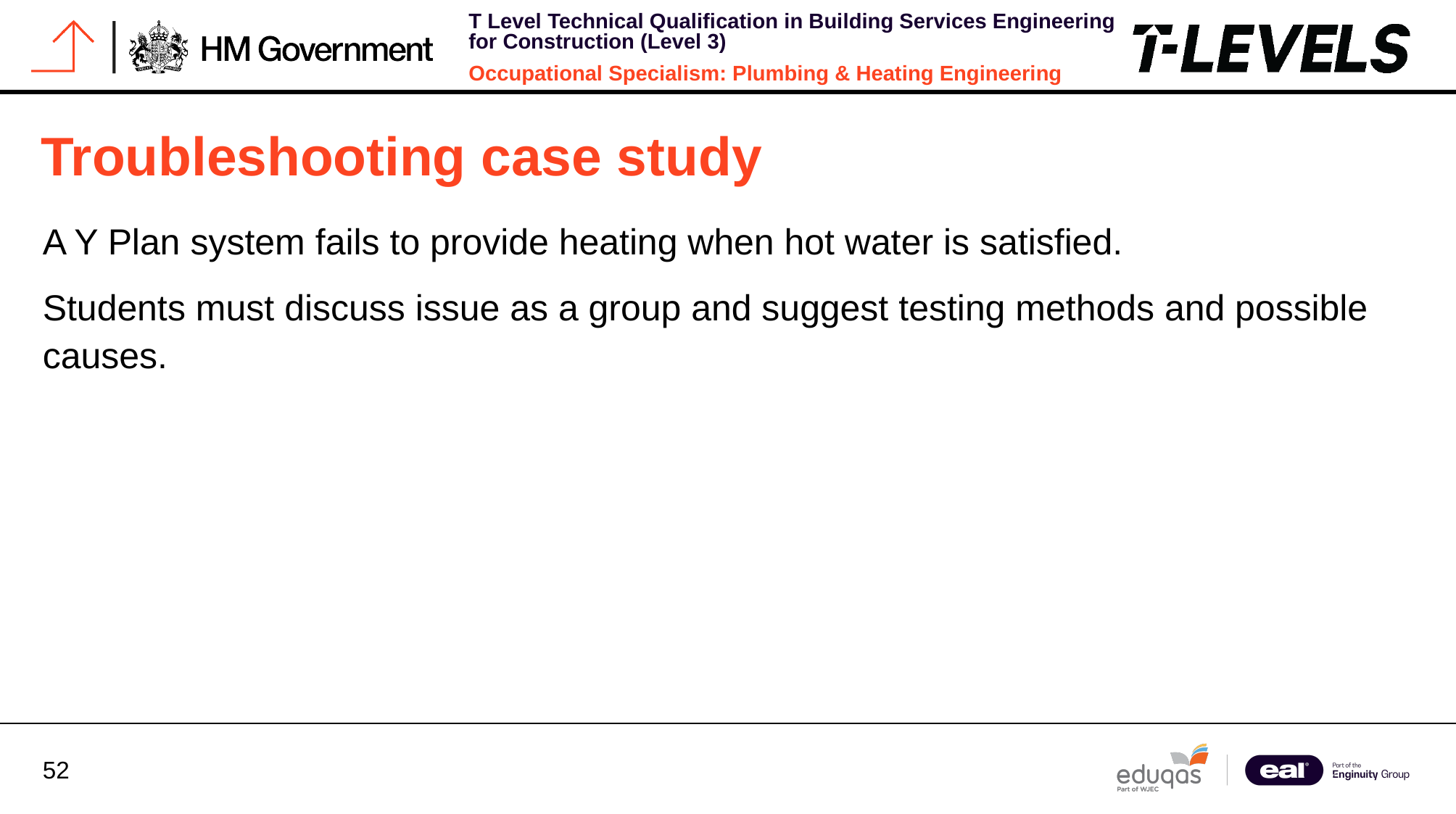

# Troubleshooting case study
A Y Plan system fails to provide heating when hot water is satisfied.
Students must discuss issue as a group and suggest testing methods and possible causes.